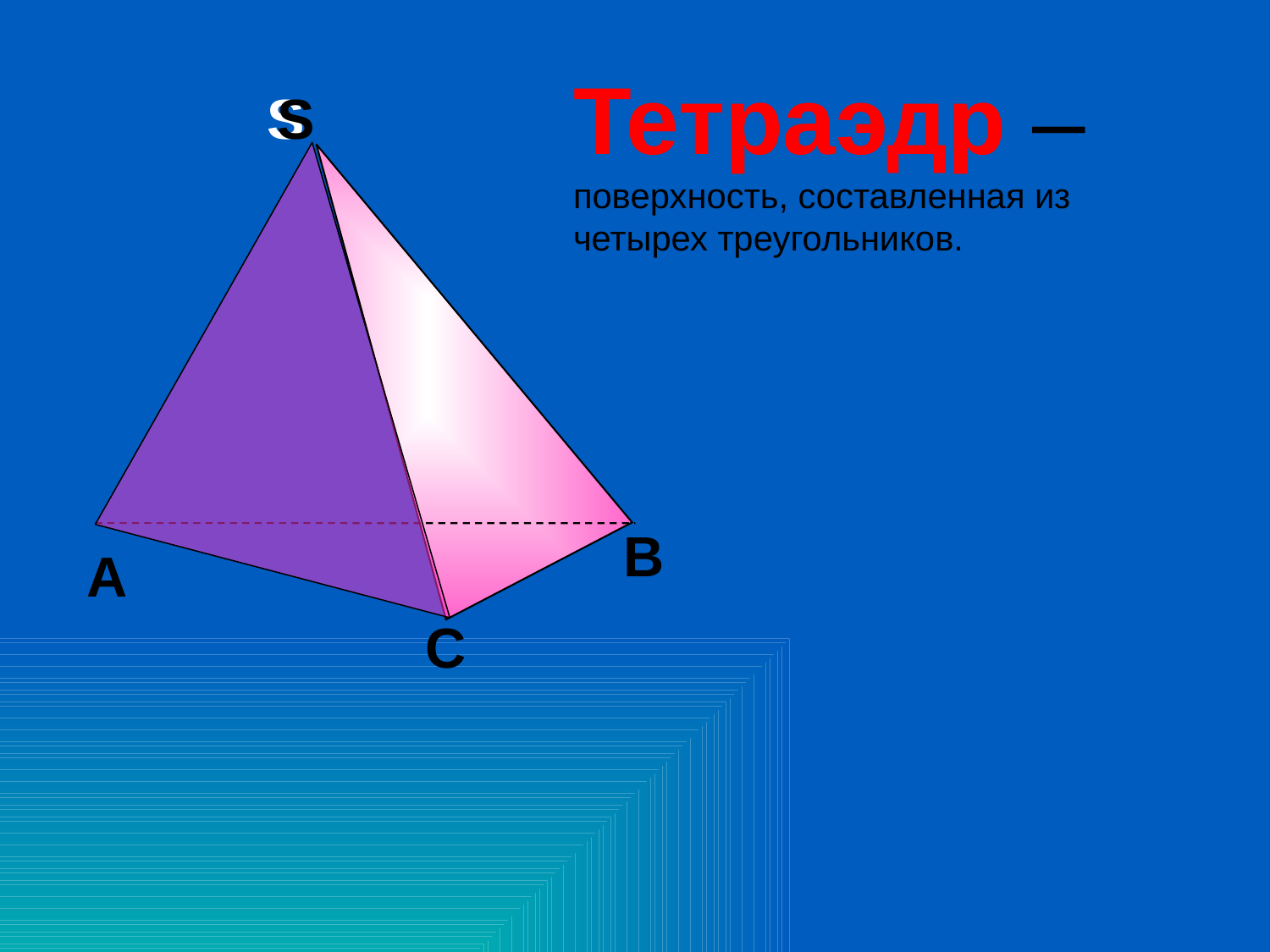

Тетраэдр – поверхность, составленная из четырех треугольников.
S
S

В

А
С